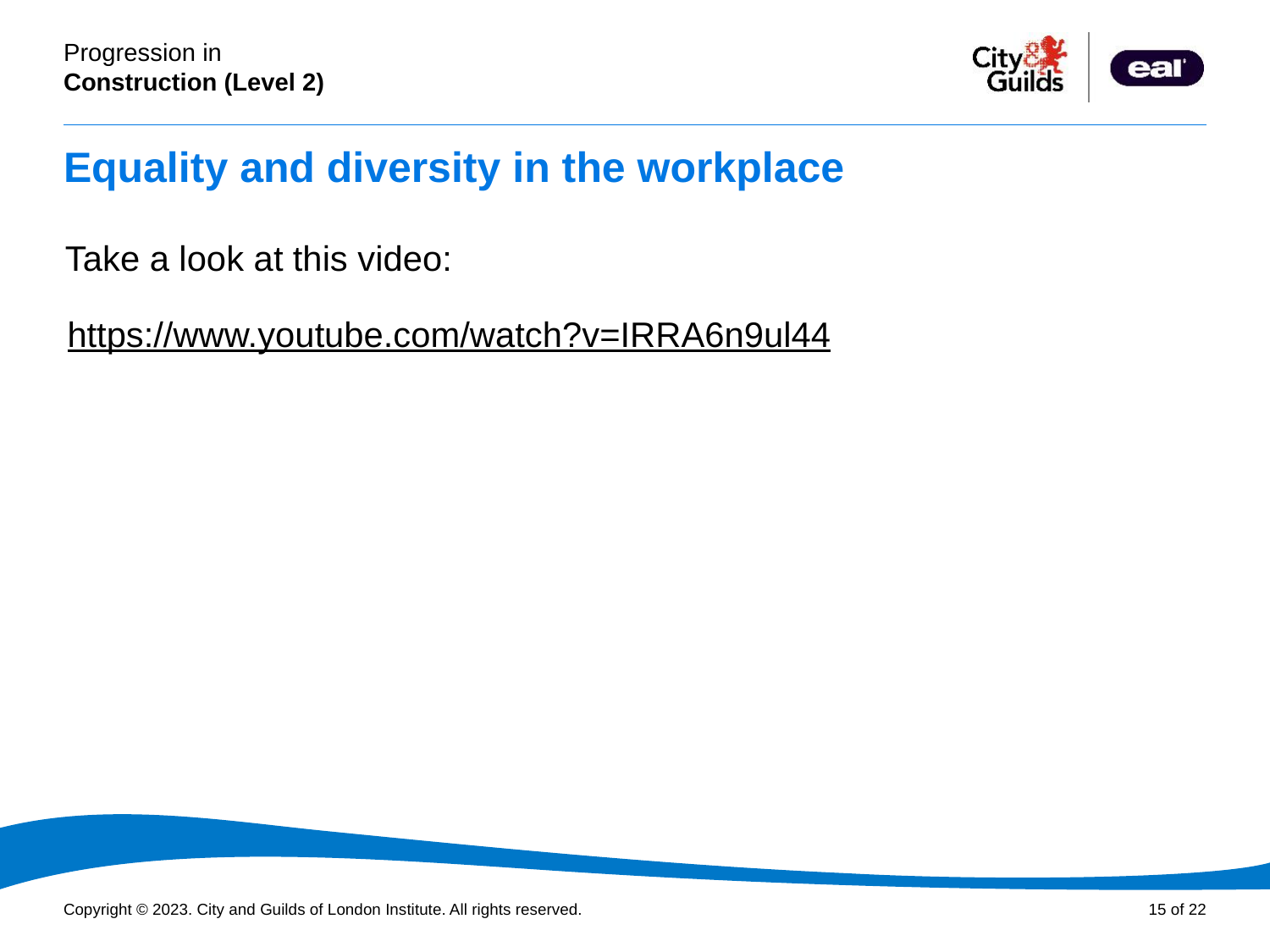

# Equality and diversity in the workplace
Take a look at this video:
https://www.youtube.com/watch?v=IRRA6n9ul44